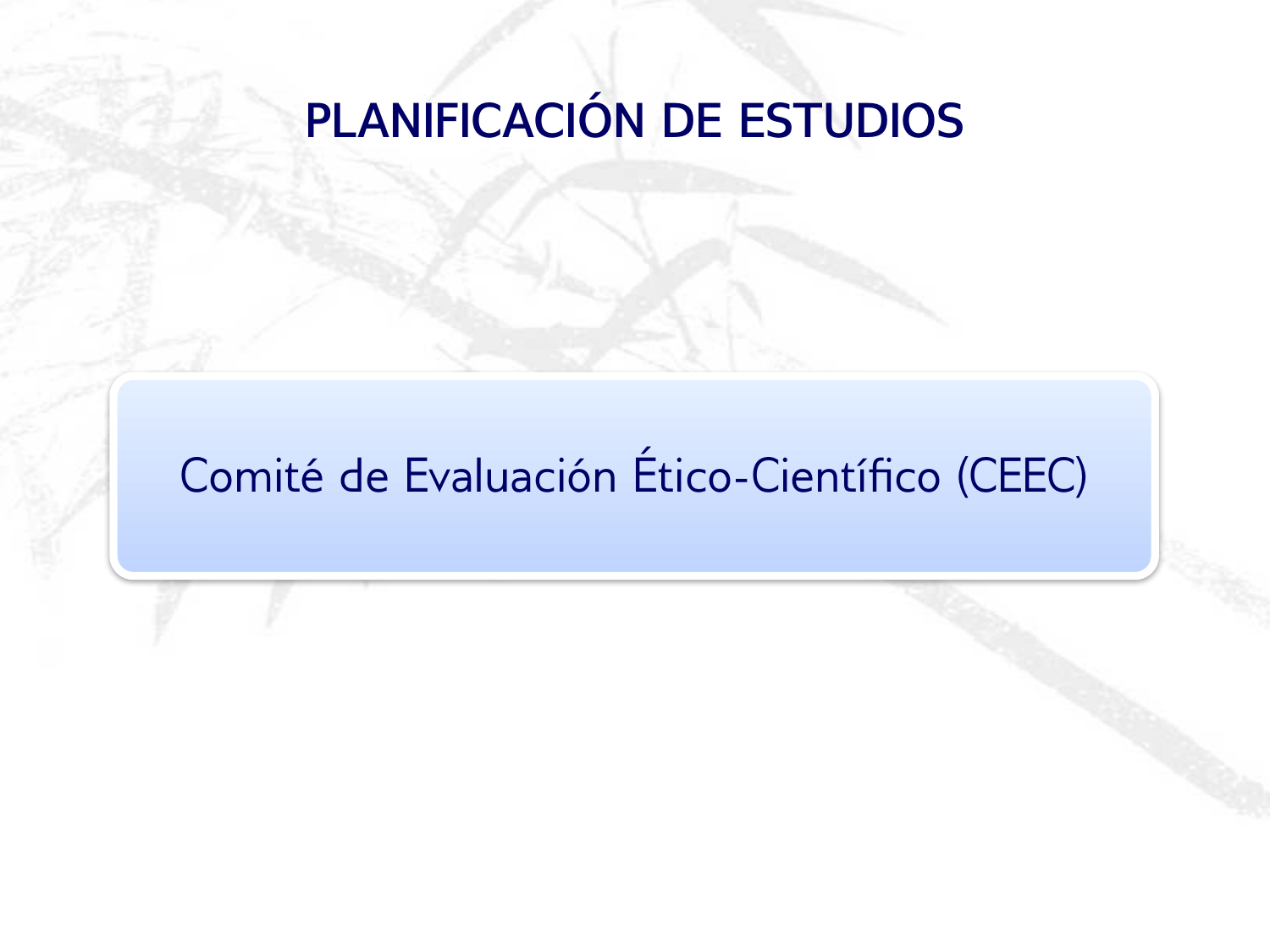

# PLANIFICACIÓN DE ESTUDIOS
Comité de Evaluación Ético-Científico (CEEC)